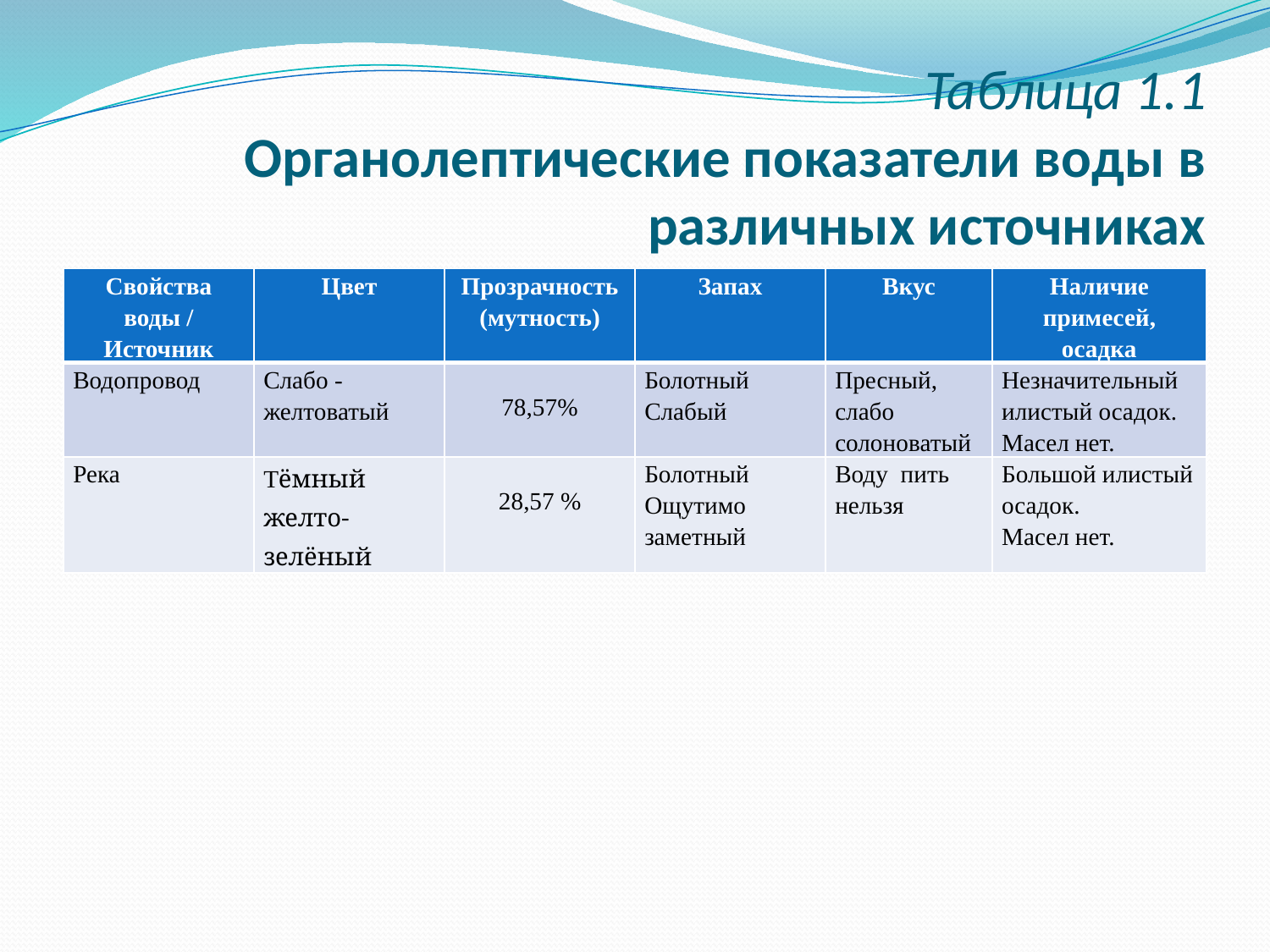

# Таблица 1.1 Органолептические показатели воды в различных источниках
| Свойства воды / Источник | Цвет | Прозрачность (мутность) | Запах | Вкус | Наличие примесей, осадка |
| --- | --- | --- | --- | --- | --- |
| Водопровод | Слабо -желтоватый | 78,57% | Болотный Слабый | Пресный, слабо солоноватый | Незначительный илистый осадок. Масел нет. |
| Река | Тёмный желто-зелёный | 28,57 % | Болотный Ощутимо заметный | Воду пить нельзя | Большой илистый осадок. Масел нет. |